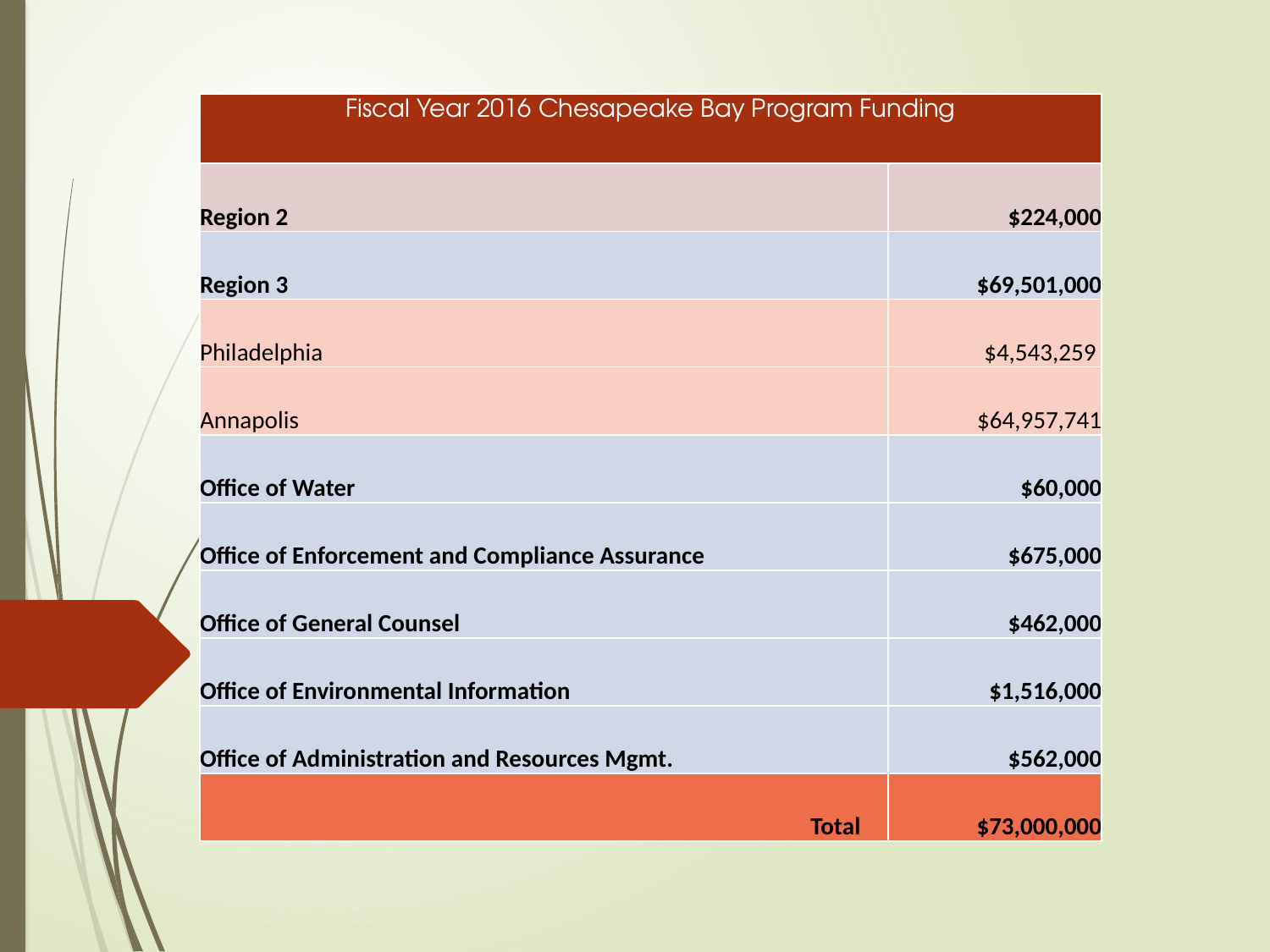

| Fiscal Year 2016 Chesapeake Bay Program Funding |  |
| --- | --- |
| Region 2 | $224,000 |
| Region 3 | $69,501,000 |
| Philadelphia | $4,543,259 |
| Annapolis | $64,957,741 |
| Office of Water | $60,000 |
| Office of Enforcement and Compliance Assurance | $675,000 |
| Office of General Counsel | $462,000 |
| Office of Environmental Information | $1,516,000 |
| Office of Administration and Resources Mgmt. | $562,000 |
| Total | $73,000,000 |